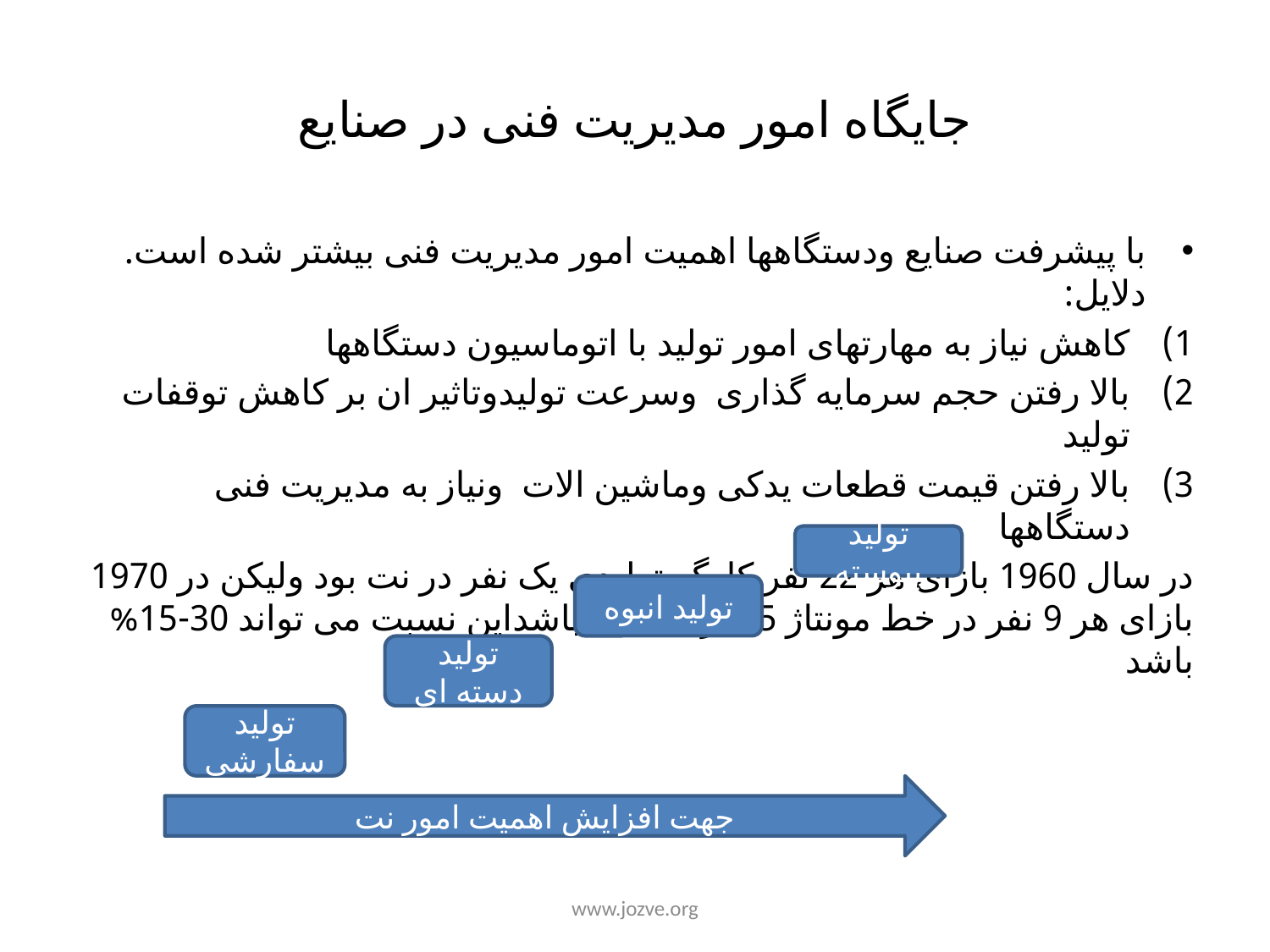

# جایگاه امور مدیریت فنی در صنایع
با پیشرفت صنایع ودستگاهها اهمیت امور مدیریت فنی بیشتر شده است. دلایل:
کاهش نیاز به مهارتهای امور تولید با اتوماسیون دستگاهها
بالا رفتن حجم سرمایه گذاری  وسرعت تولیدوتاثیر ان بر کاهش توقفات تولید
بالا رفتن قیمت قطعات یدکی وماشین الات  ونیاز به مدیریت فنی دستگاهها
در سال 1960 بازای هر 22 نفر کارگر تولیدی یک نفر در نت بود ولیکن در 1970 بازای هر 9 نفر در خط مونتاژ 5 نفر نت می باشداین نسبت می تواند 30-15% باشد
تولید پیوسته
تولید انبوه
تولید دسته ای
تولید سفارشی
جهت افزایش اهمیت امور نت
www.jozve.org